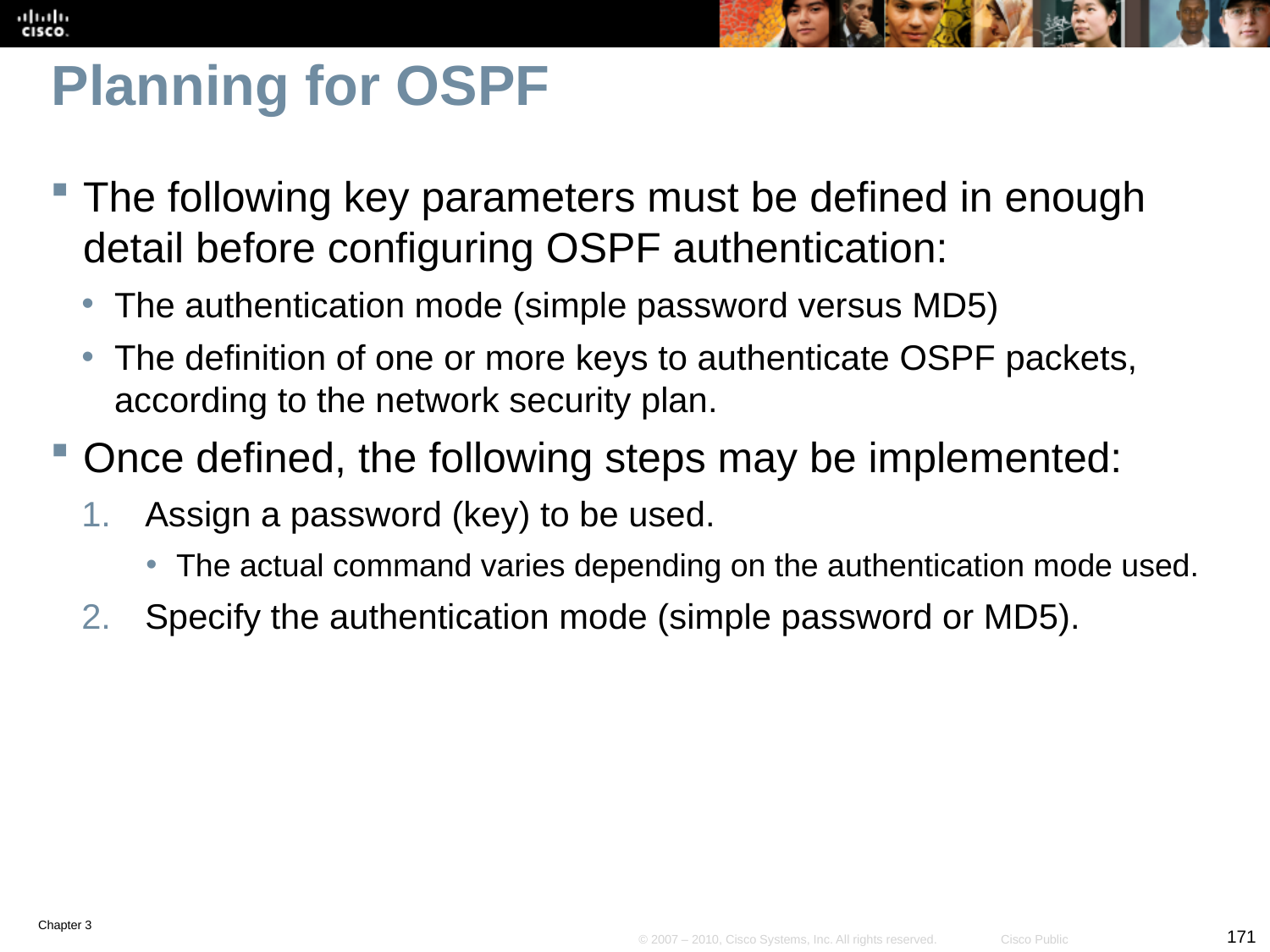

# Planning for OSPF
The following key parameters must be defined in enough detail before configuring OSPF authentication:
The authentication mode (simple password versus MD5)
The definition of one or more keys to authenticate OSPF packets, according to the network security plan.
Once defined, the following steps may be implemented:
Assign a password (key) to be used.
The actual command varies depending on the authentication mode used.
Specify the authentication mode (simple password or MD5).